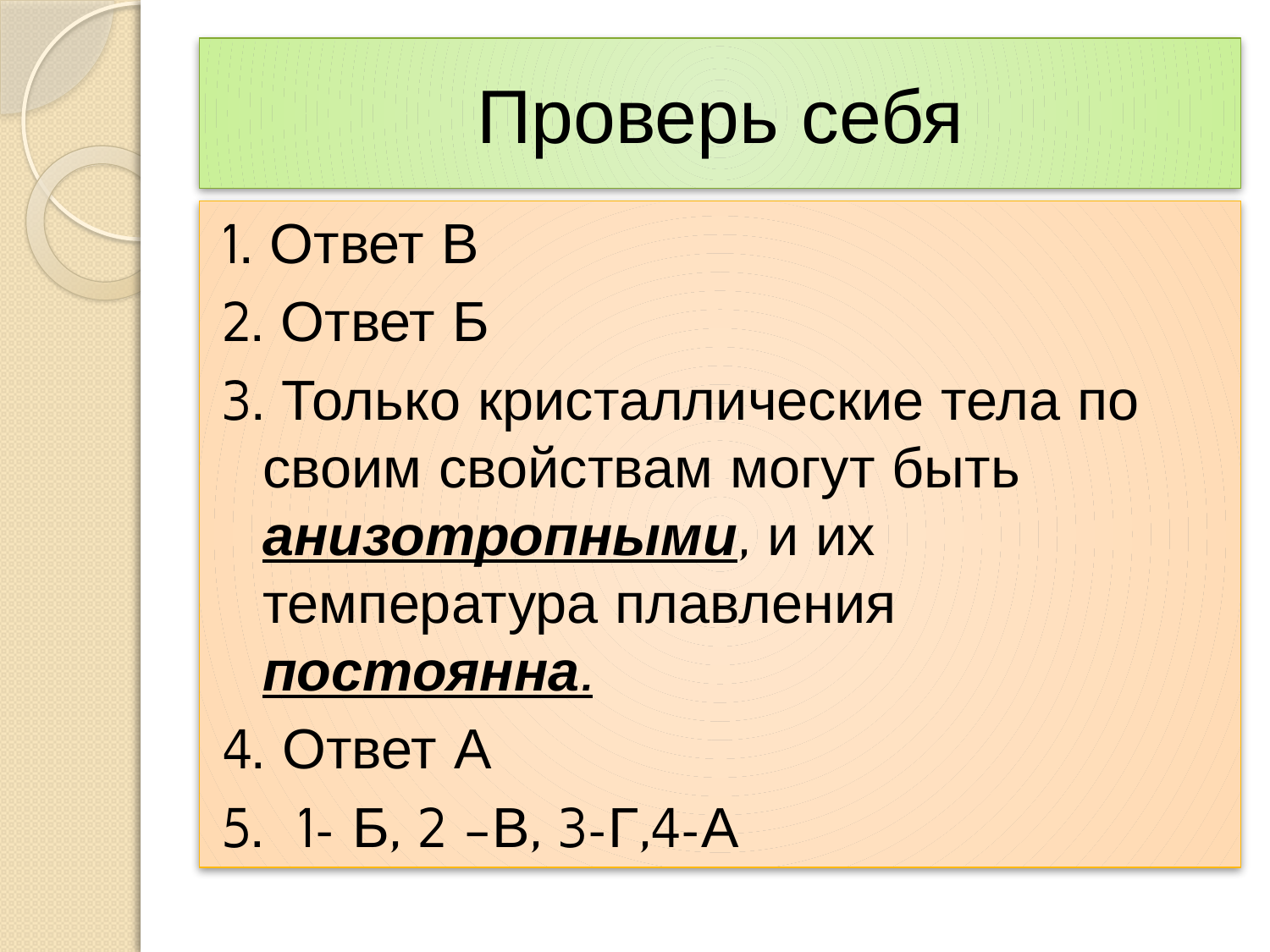

# Проверь себя
1. Ответ В
2. Ответ Б
3. Только кристаллические тела по своим свойствам могут быть анизотропными, и их температура плавления постоянна.
4. Ответ А
5.  1- Б, 2 –В, 3-Г,4-А